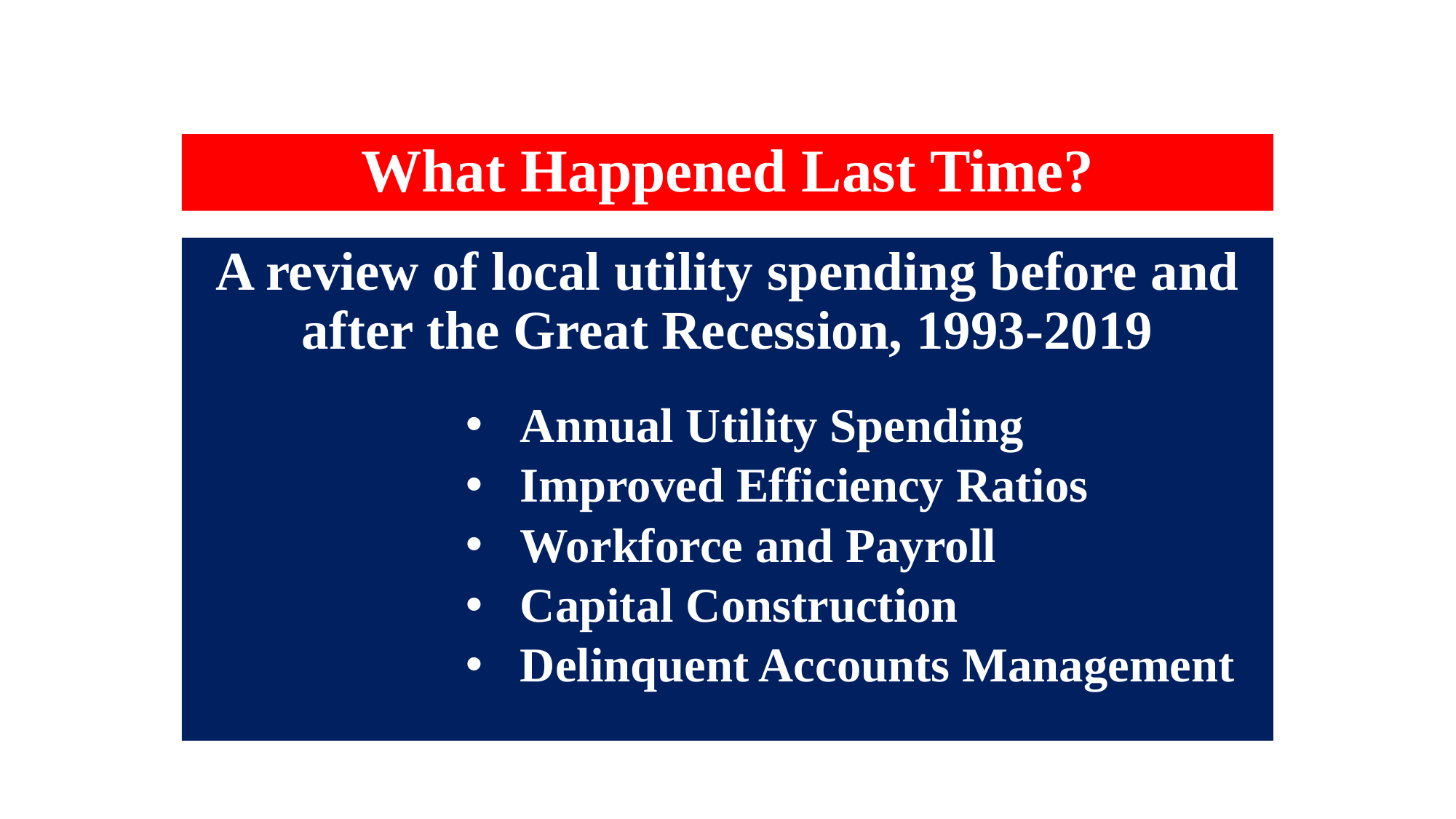

# What Happened Last Time?
A review of local utility spending before and after the Great Recession, 1993-2019

Annual Utility Spending
Improved Efficiency Ratios
Workforce and Payroll
Capital Construction
Delinquent Accounts Management